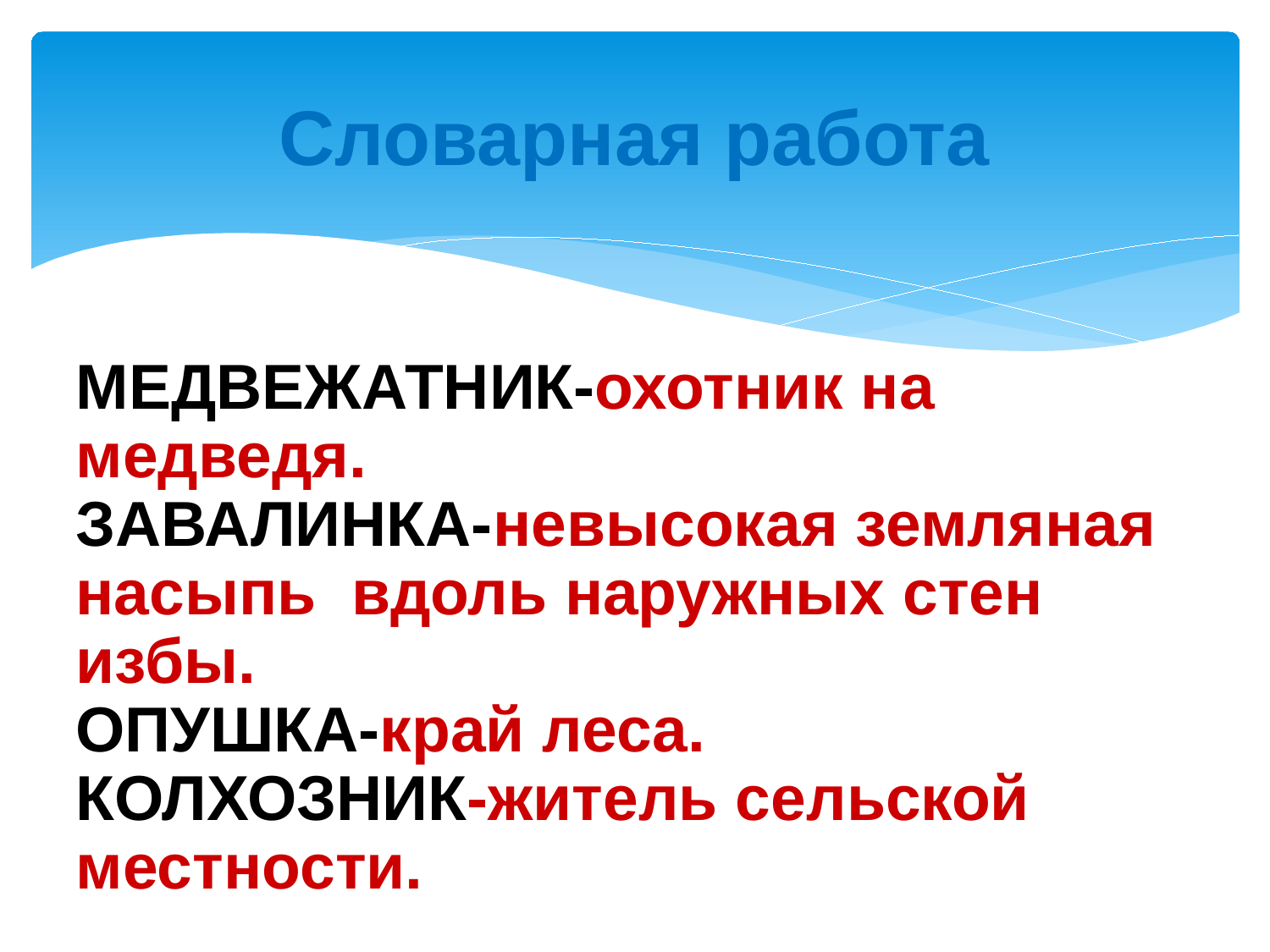

# Словарная работа

МЕДВЕЖАТНИК-охотник на медведя.
ЗАВАЛИНКА-невысокая земляная насыпь  вдоль наружных стен избы.
ОПУШКА-край леса.
КОЛХОЗНИК-житель сельской местности.